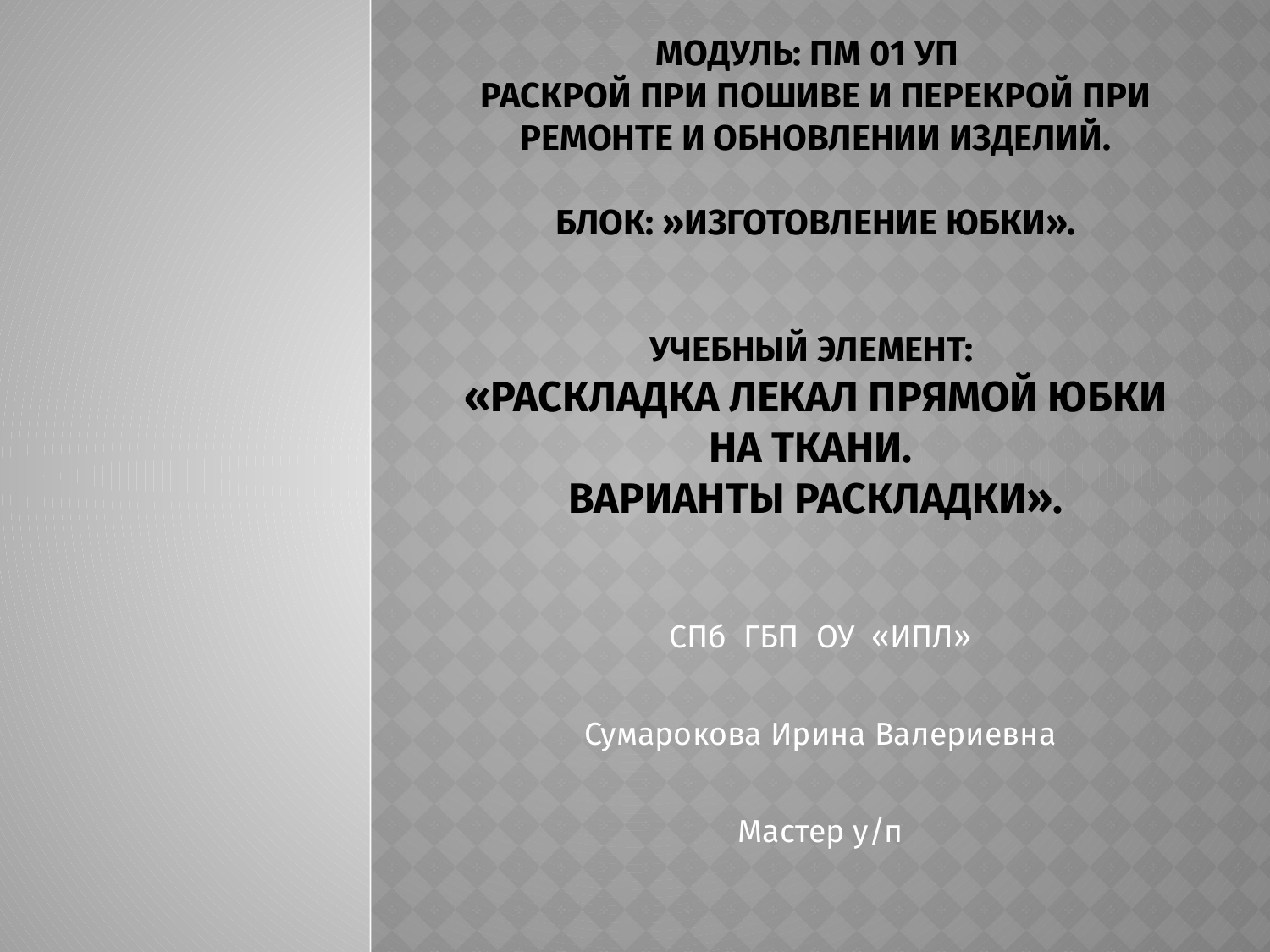

# Модуль: ПМ 01 УП РАСКРОЙ ПРИ ПОШИВЕ И ПЕРЕКРОЙ ПРИ РЕМОНТЕ И ОБНОВЛЕНИИ ИЗДЕЛИЙ. Блок: »Изготовление юбки». Учебный элемент: «Раскладка лекал прямой юбки на ткани. Варианты раскладки».
СПб  ГБП  ОУ  «ИПЛ»

Сумарокова Ирина Валериевна

Мастер у/п